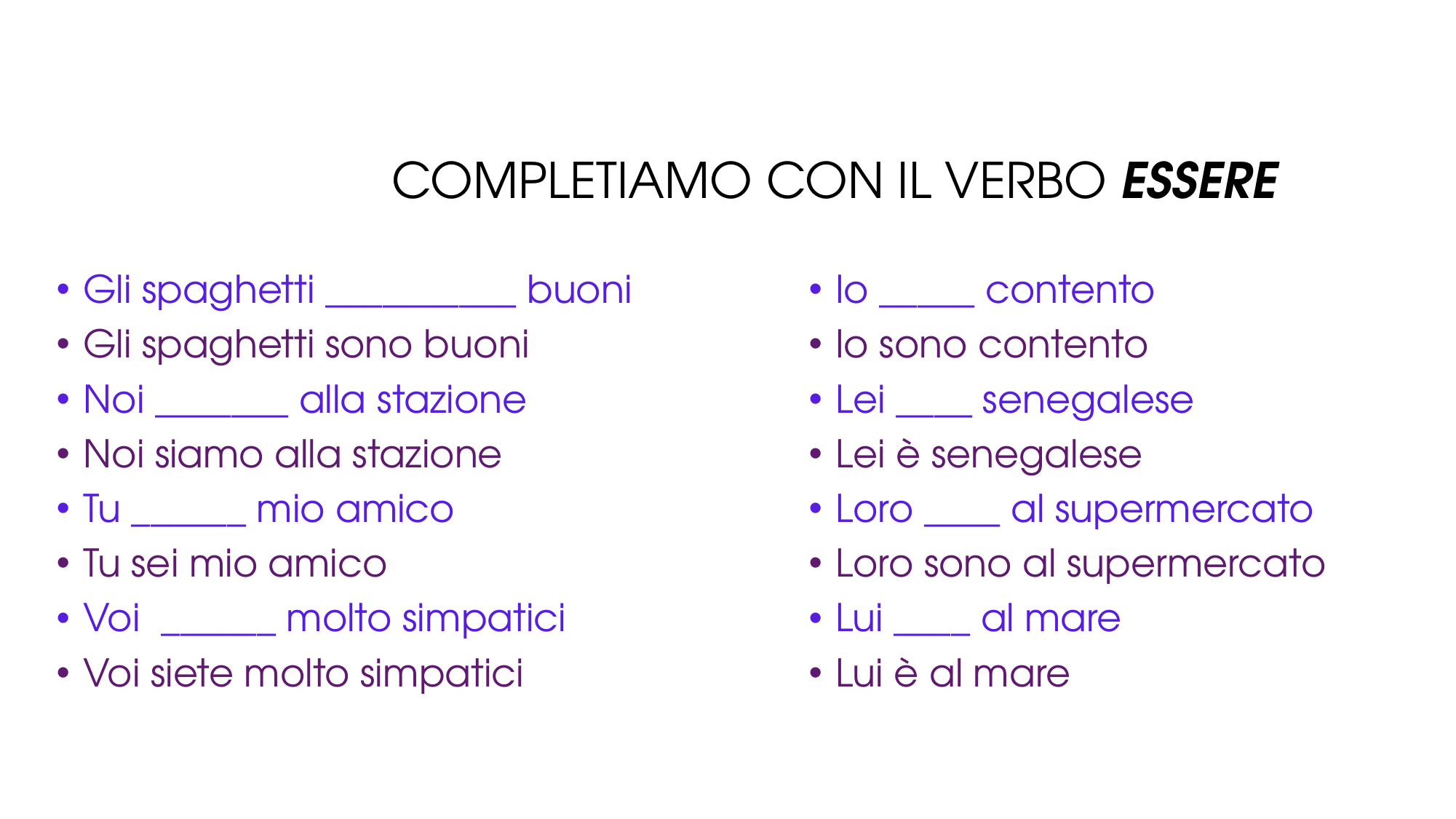

# Completiamo con il verbo essere
Gli spaghetti __________ buoni
Gli spaghetti sono buoni
Noi _______ alla stazione
Noi siamo alla stazione
Tu ______ mio amico
Tu sei mio amico
Voi  ______ molto simpatici
Voi siete molto simpatici
Io _____ contento
Io sono contento
Lei ____ senegalese
Lei è senegalese
Loro ____ al supermercato
Loro sono al supermercato
Lui ____ al mare
Lui è al mare